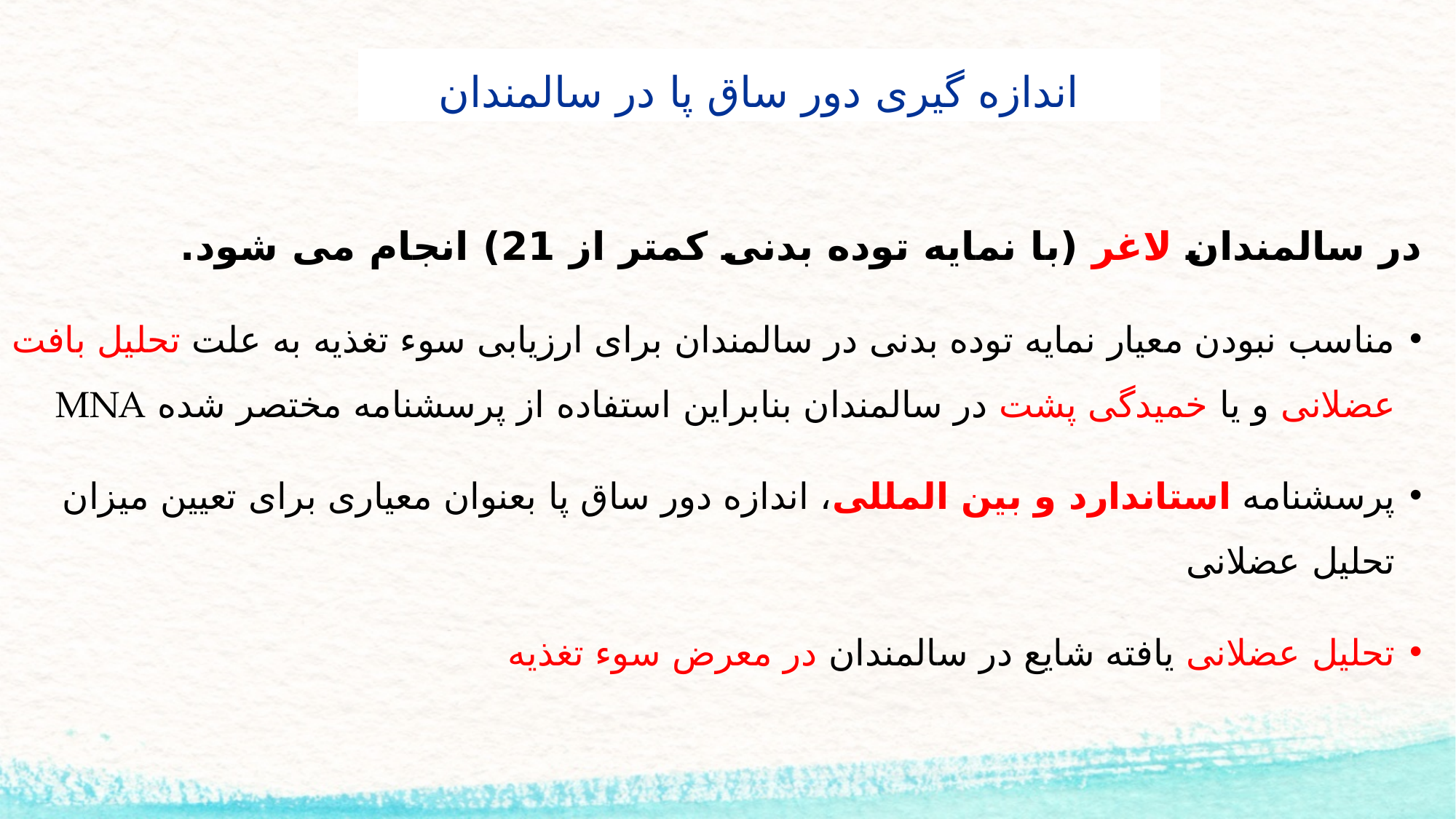

# اندازه گیری دور ساق پا در سالمندان
در سالمندان لاغر (با نمایه توده بدنی کمتر از 21) انجام می شود.
مناسب نبودن معیار نمایه توده بدنی در سالمندان برای ارزیابی سوء تغذیه به علت تحلیل بافت عضلانی و یا خمیدگی پشت در سالمندان بنابراین استفاده از پرسشنامه مختصر شده MNA
پرسشنامه استاندارد و بین المللی، اندازه دور ساق پا بعنوان معیاری برای تعیین میزان تحلیل عضلانی
تحلیل عضلانی یافته شایع در سالمندان در معرض سوء تغذیه